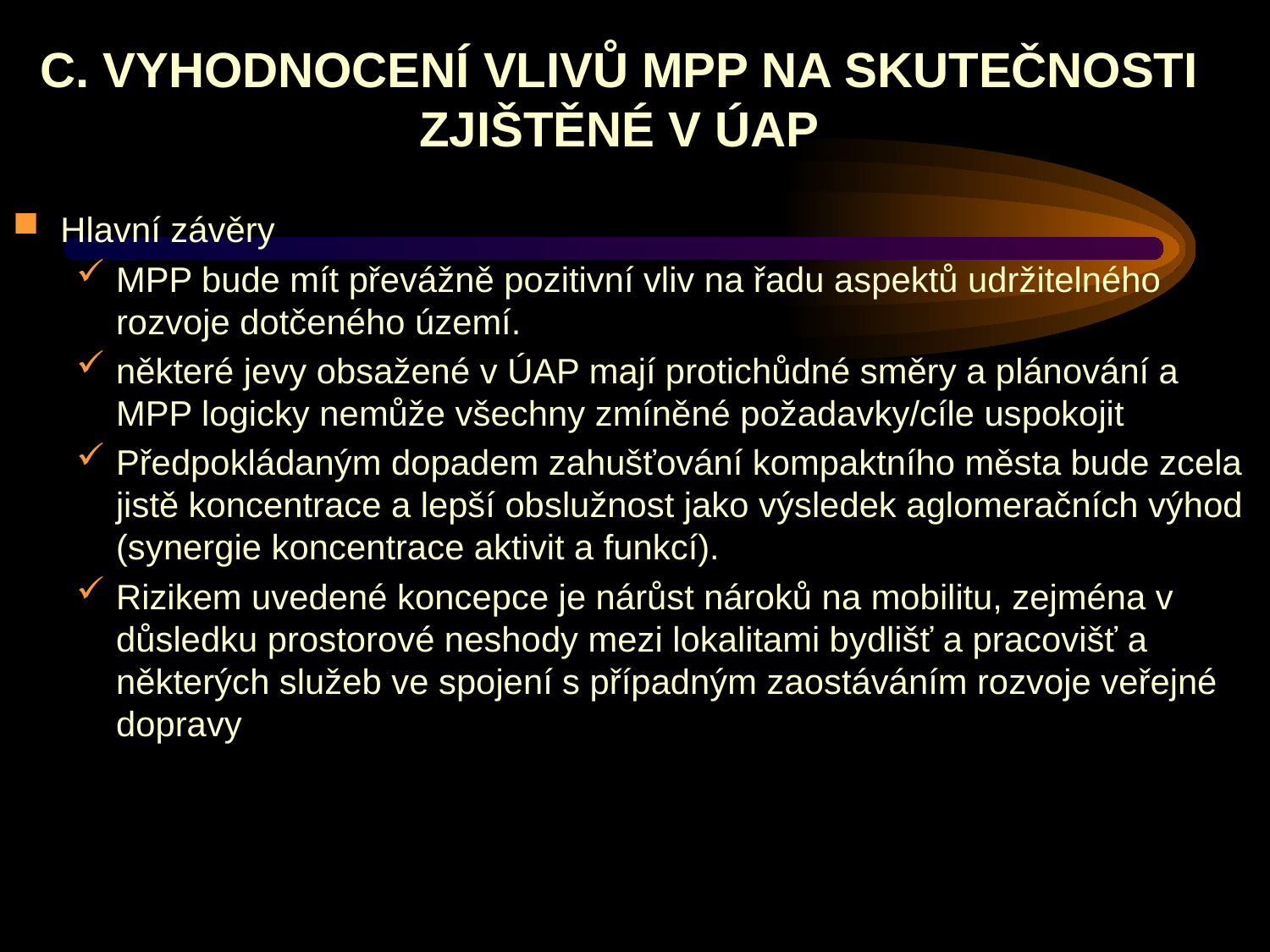

# C. VYHODNOCENÍ VLIVŮ MPP NA SKUTEČNOSTI ZJIŠTĚNÉ V ÚAP
Hlavní závěry
MPP bude mít převážně pozitivní vliv na řadu aspektů udržitelného rozvoje dotčeného území.
některé jevy obsažené v ÚAP mají protichůdné směry a plánování a MPP logicky nemůže všechny zmíněné požadavky/cíle uspokojit
Předpokládaným dopadem zahušťování kompaktního města bude zcela jistě koncentrace a lepší obslužnost jako výsledek aglomeračních výhod (synergie koncentrace aktivit a funkcí).
Rizikem uvedené koncepce je nárůst nároků na mobilitu, zejména v důsledku prostorové neshody mezi lokalitami bydlišť a pracovišť a některých služeb ve spojení s případným zaostáváním rozvoje veřejné dopravy